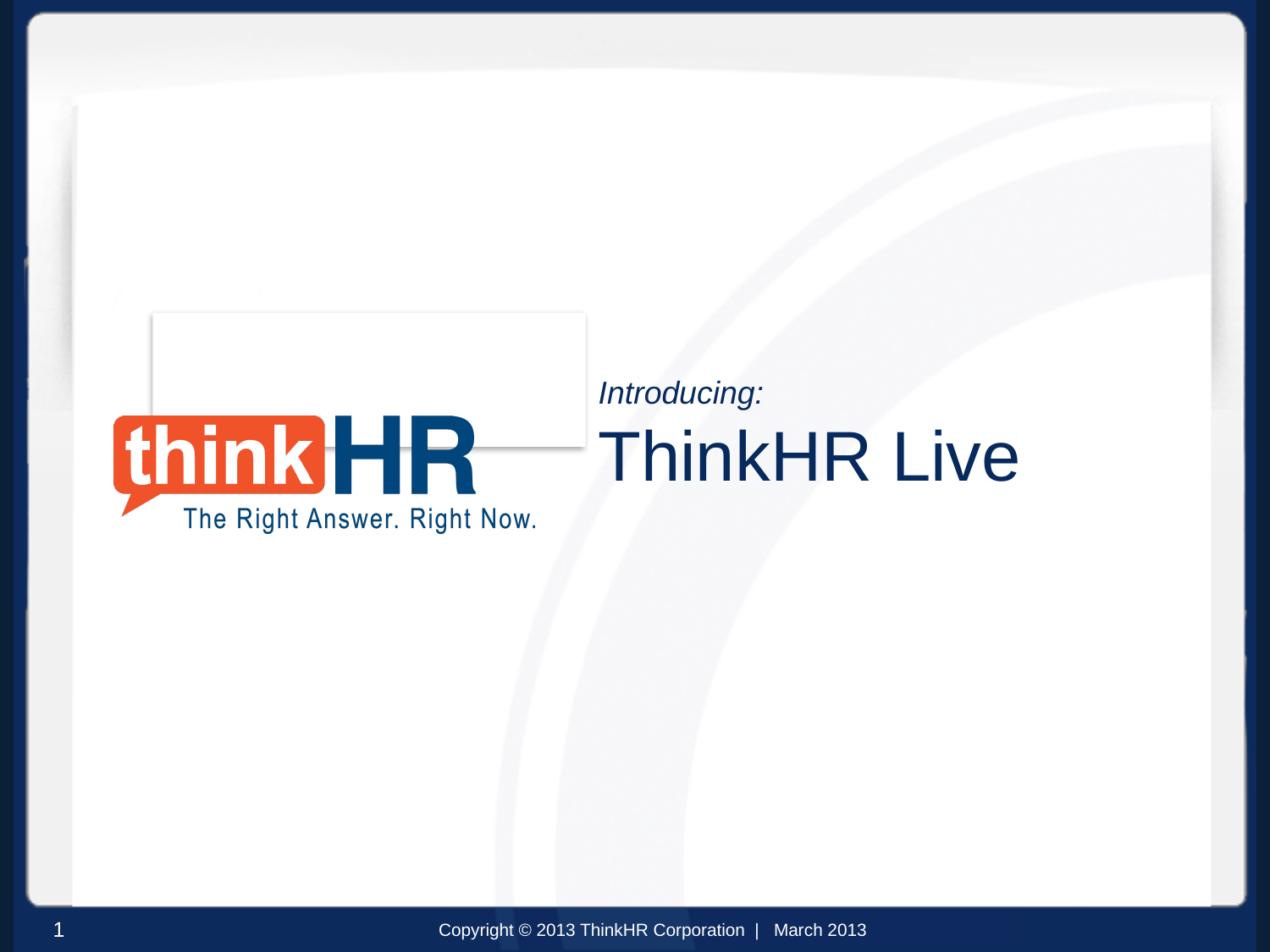

# Introducing: ThinkHR Live

1
Copyright © 2013 ThinkHR Corporation  |   March 2013